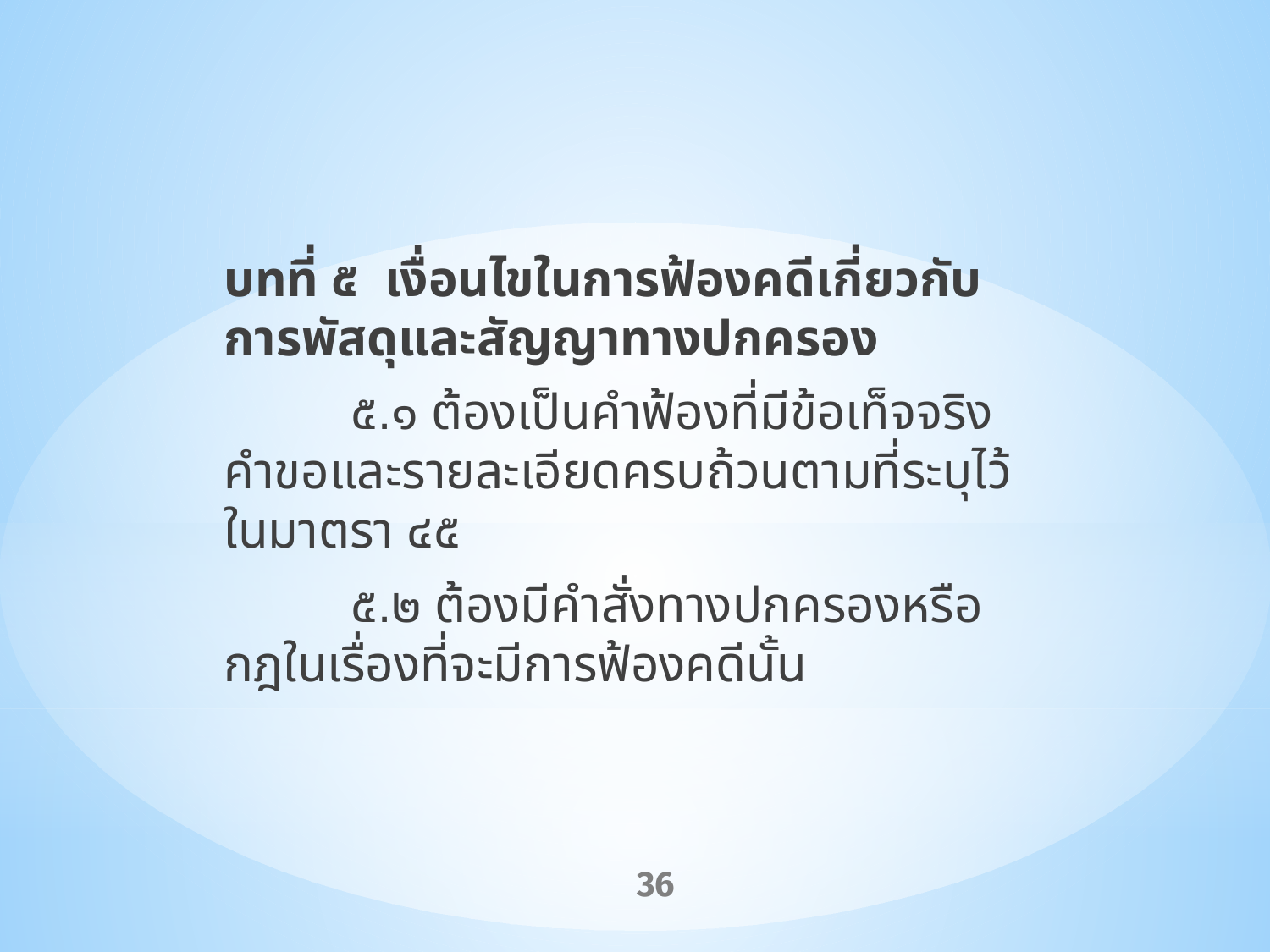

บทที่ ๕  เงื่อนไขในการฟ้องคดีเกี่ยวกับการพัสดุและสัญญาทางปกครอง
	๕.๑ ต้องเป็นคำฟ้องที่มีข้อเท็จจริง คำขอและรายละเอียดครบถ้วนตามที่ระบุไว้ในมาตรา ๔๕
	๕.๒ ต้องมีคำสั่งทางปกครองหรือกฎในเรื่องที่จะมีการฟ้องคดีนั้น

36